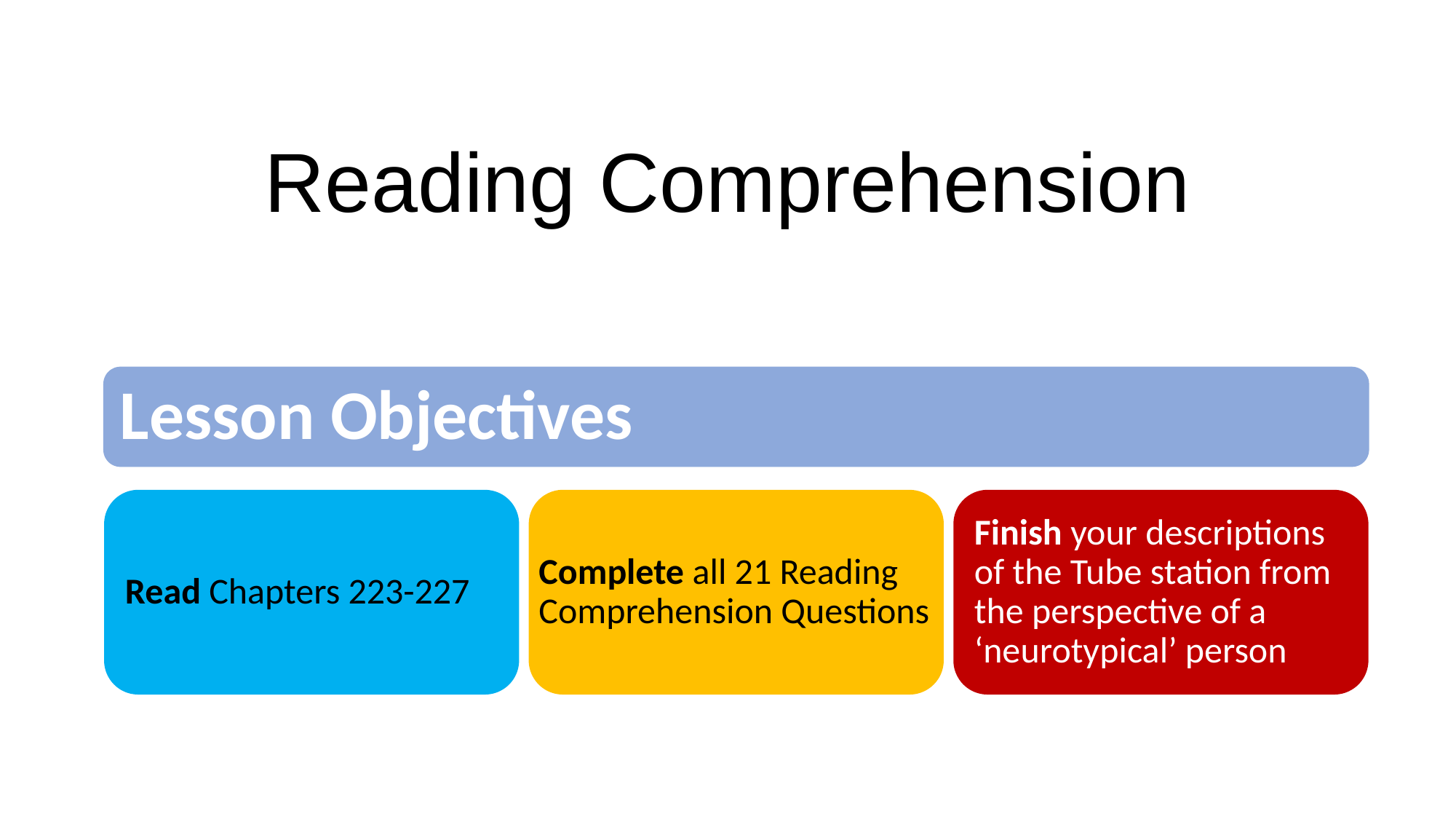

# Reading Comprehension

Lesson Objectives
Read Chapters 223-227
Complete all 21 Reading Comprehension Questions
Finish your descriptions of the Tube station from the perspective of a ‘neurotypical’ person